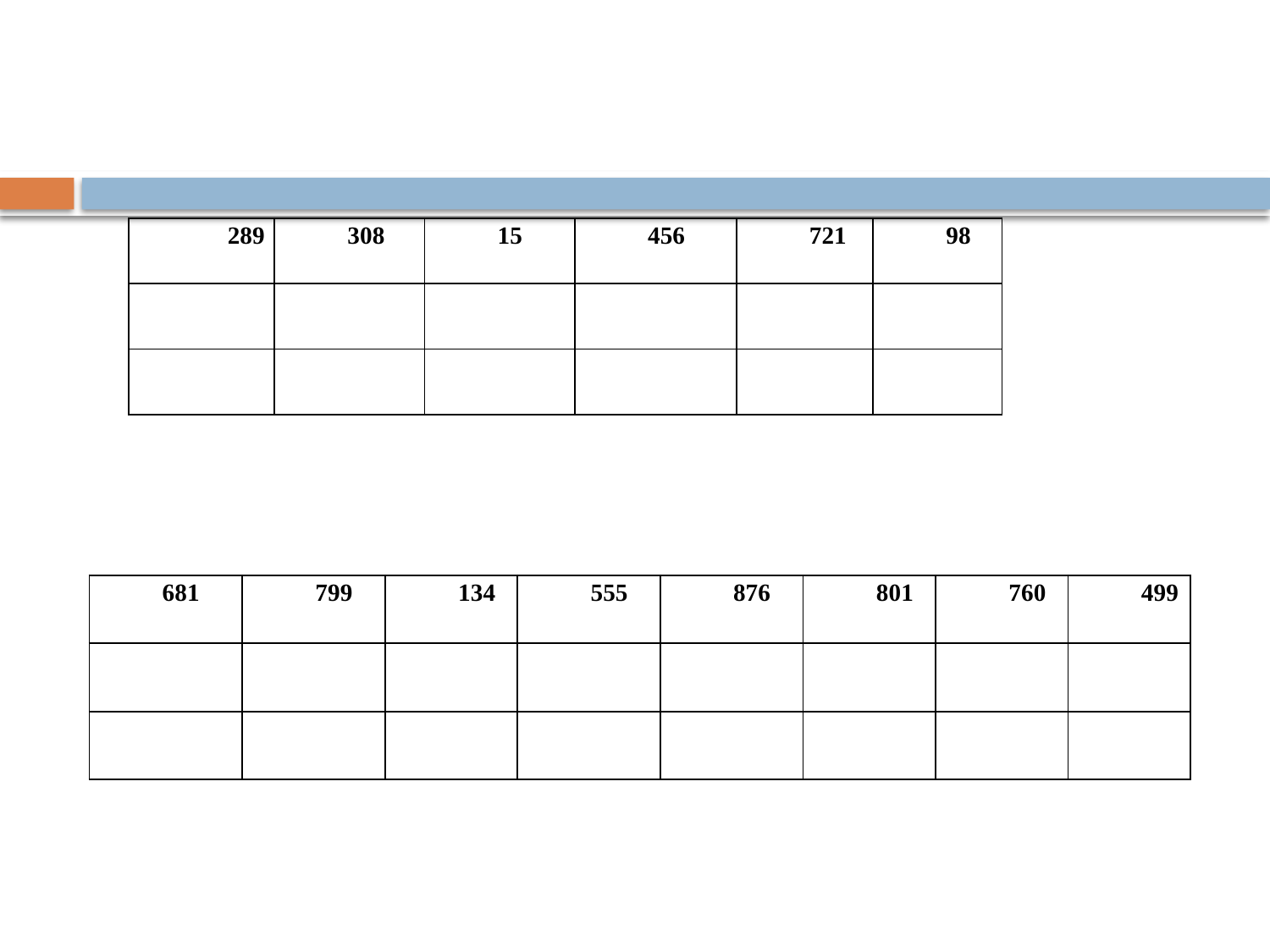

#
| 289 | 308 | 15 | 456 | 721 | 98 |
| --- | --- | --- | --- | --- | --- |
|  |  |  |  |  |  |
|  |  |  |  |  |  |
| 681 | 799 | 134 | 555 | 876 | 801 | 760 | 499 |
| --- | --- | --- | --- | --- | --- | --- | --- |
|  |  |  |  |  |  |  |  |
|  |  |  |  |  |  |  |  |